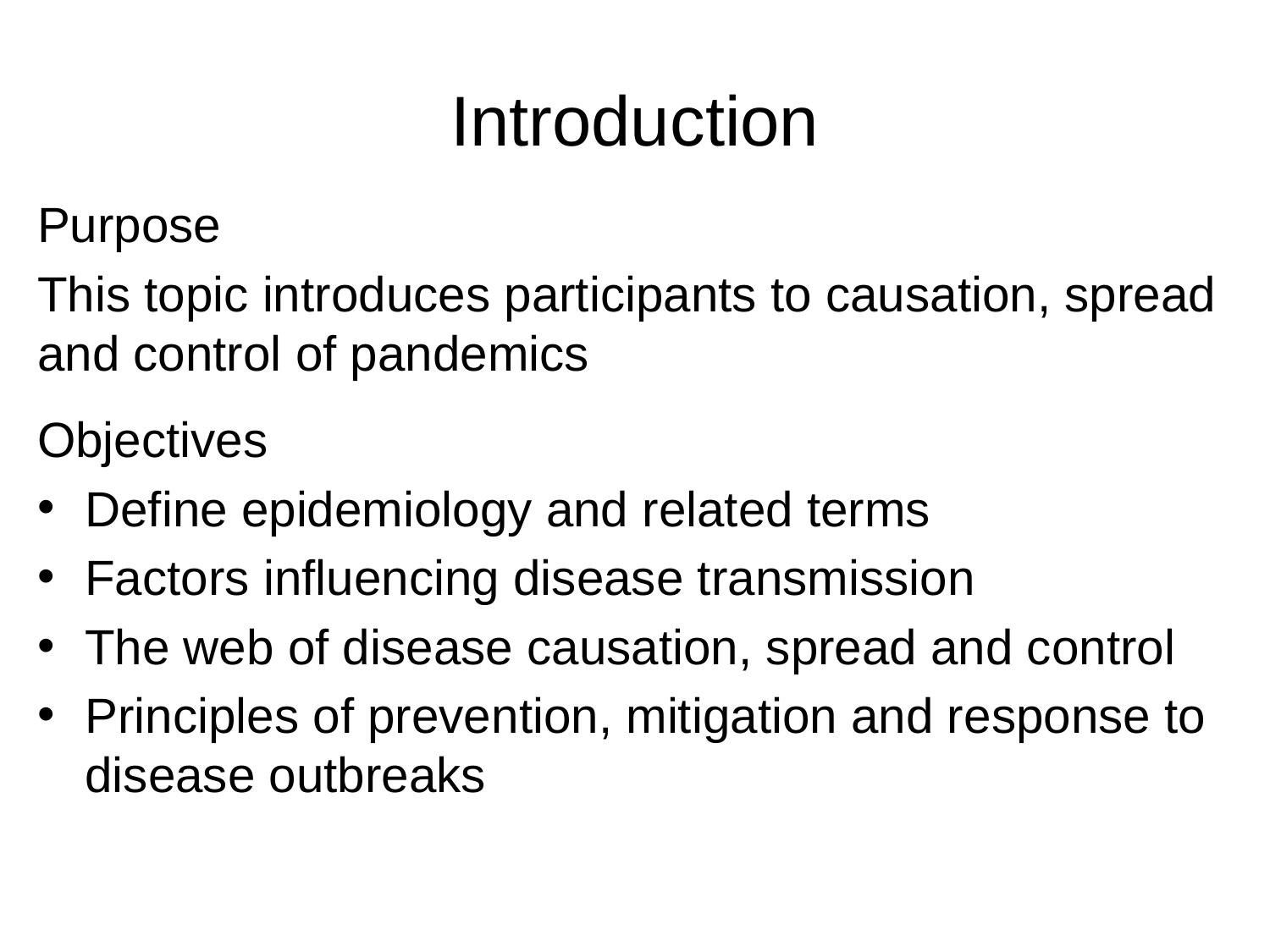

# Introduction
Purpose
This topic introduces participants to causation, spread and control of pandemics
Objectives
Define epidemiology and related terms
Factors influencing disease transmission
The web of disease causation, spread and control
Principles of prevention, mitigation and response to disease outbreaks